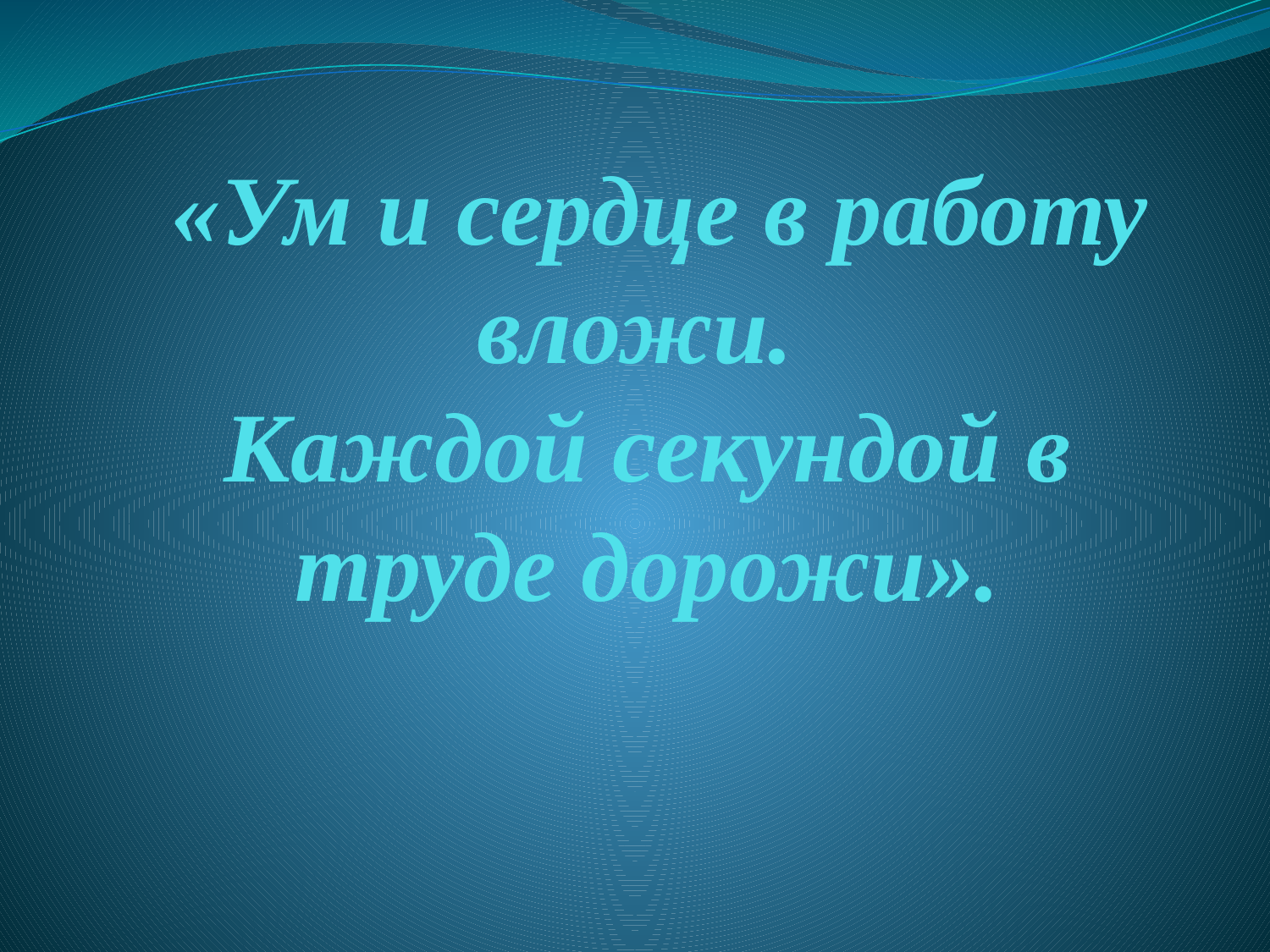

# «Ум и сердце в работу вложи. Каждой секундой в труде дорожи».